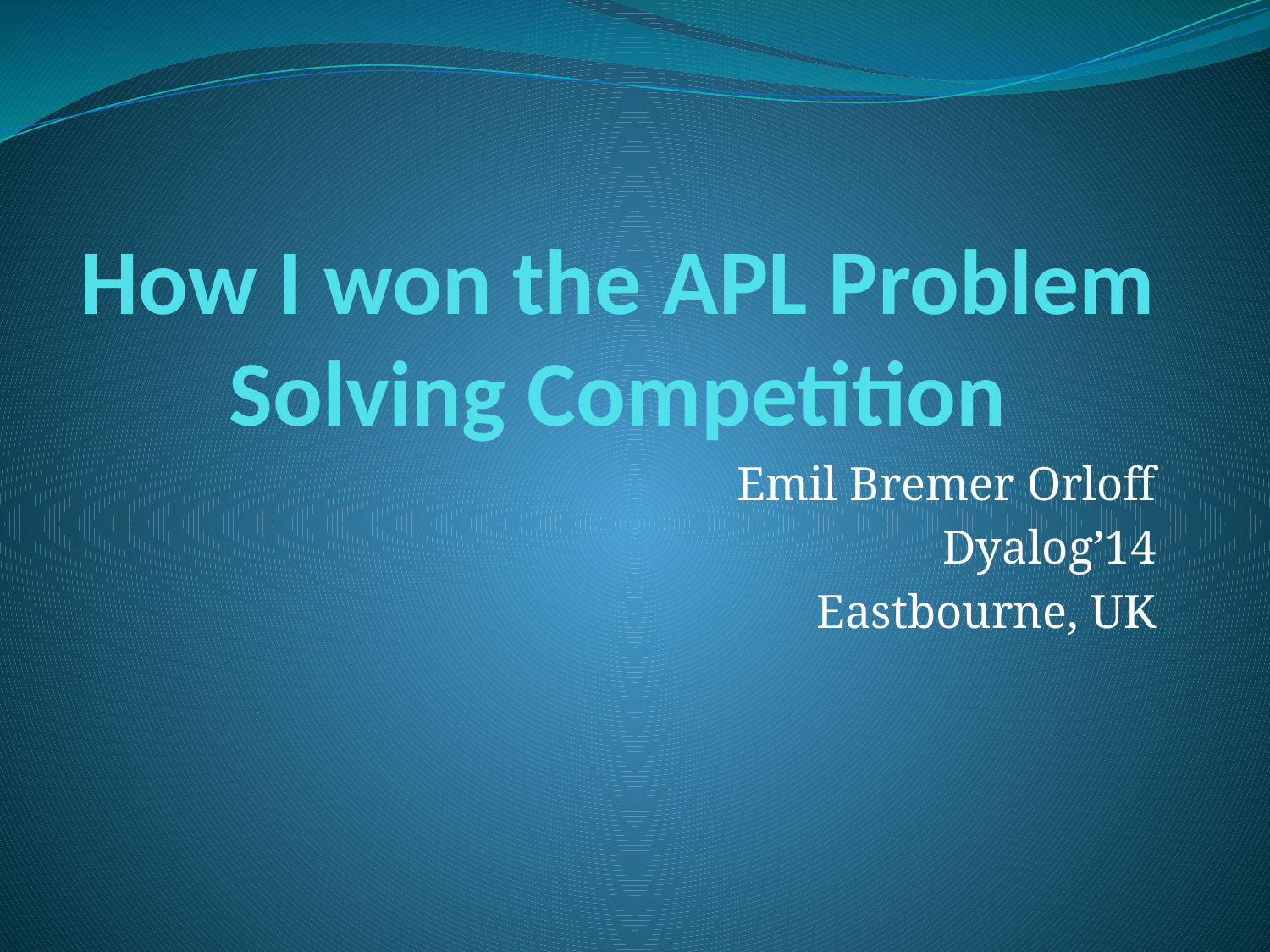

# How I won the APL Problem Solving Competition
Emil Bremer Orloff
Dyalog’14
Eastbourne, UK